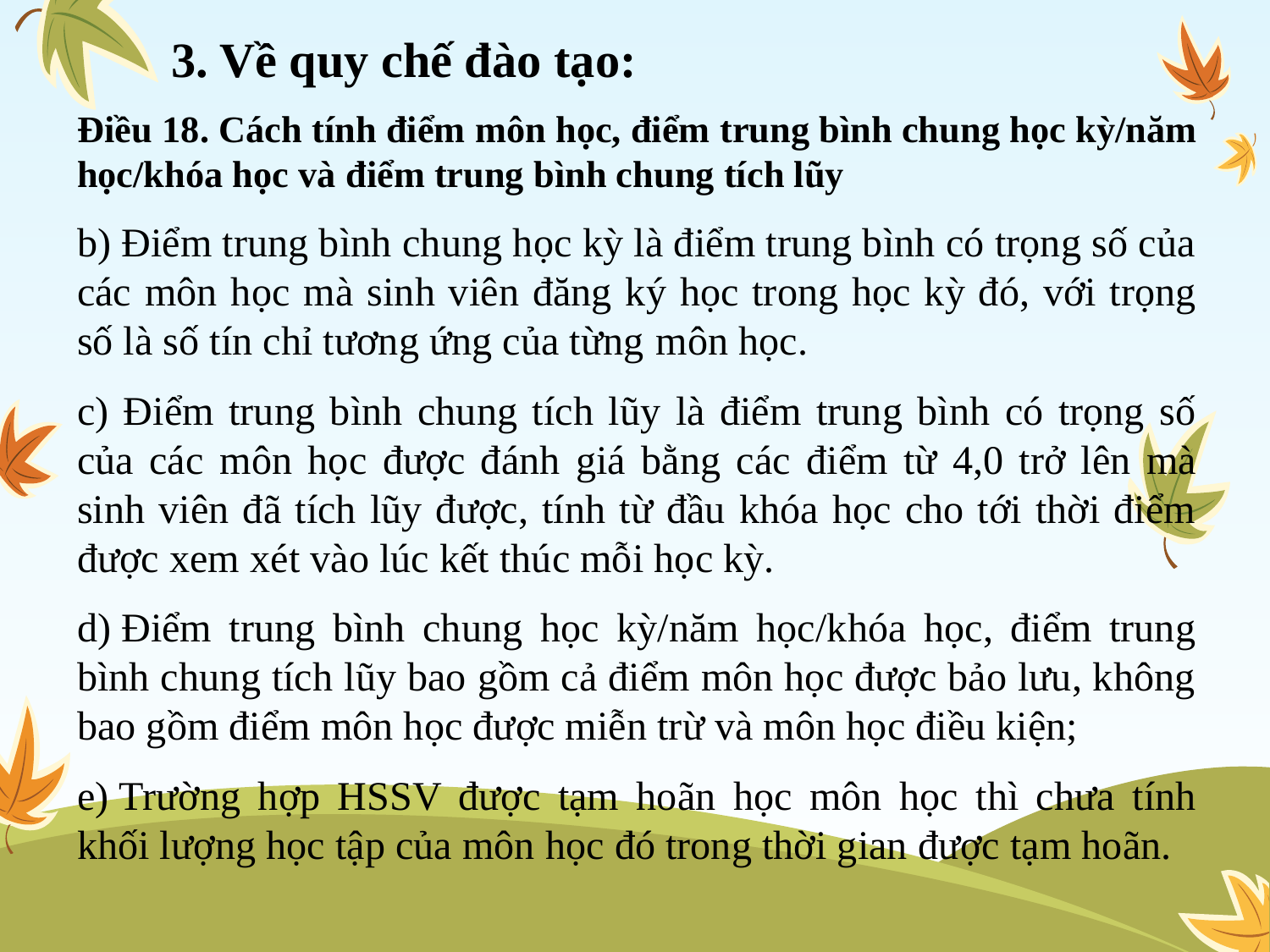

# 3. Về quy chế đào tạo:
Điều 18. Cách tính điểm môn học, điểm trung bình chung học kỳ/năm học/khóa học và điểm trung bình chung tích lũy
b) Điểm trung bình chung học kỳ là điểm trung bình có trọng số của các môn học mà sinh viên đăng ký học trong học kỳ đó, với trọng số là số tín chỉ tương ứng của từng môn học.
c) Điểm trung bình chung tích lũy là điểm trung bình có trọng số của các môn học được đánh giá bằng các điểm từ 4,0 trở lên mà sinh viên đã tích lũy được, tính từ đầu khóa học cho tới thời điểm được xem xét vào lúc kết thúc mỗi học kỳ.
d) Điểm trung bình chung học kỳ/năm học/khóa học, điểm trung bình chung tích lũy bao gồm cả điểm môn học được bảo lưu, không bao gồm điểm môn học được miễn trừ và môn học điều kiện;
e) Trường hợp HSSV được tạm hoãn học môn học thì chưa tính khối lượng học tập của môn học đó trong thời gian được tạm hoãn.